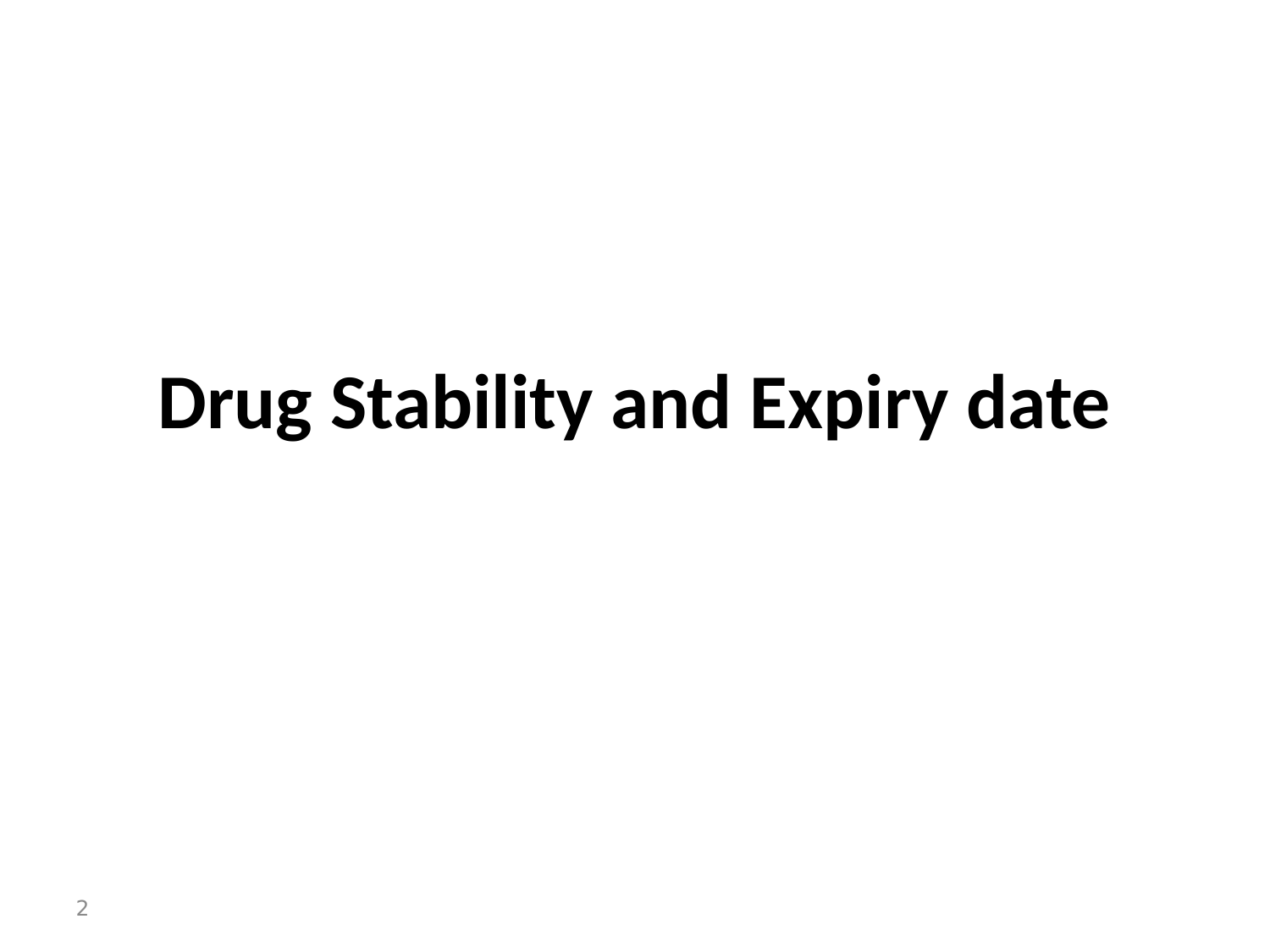

# Drug Stability and Expiry date

2